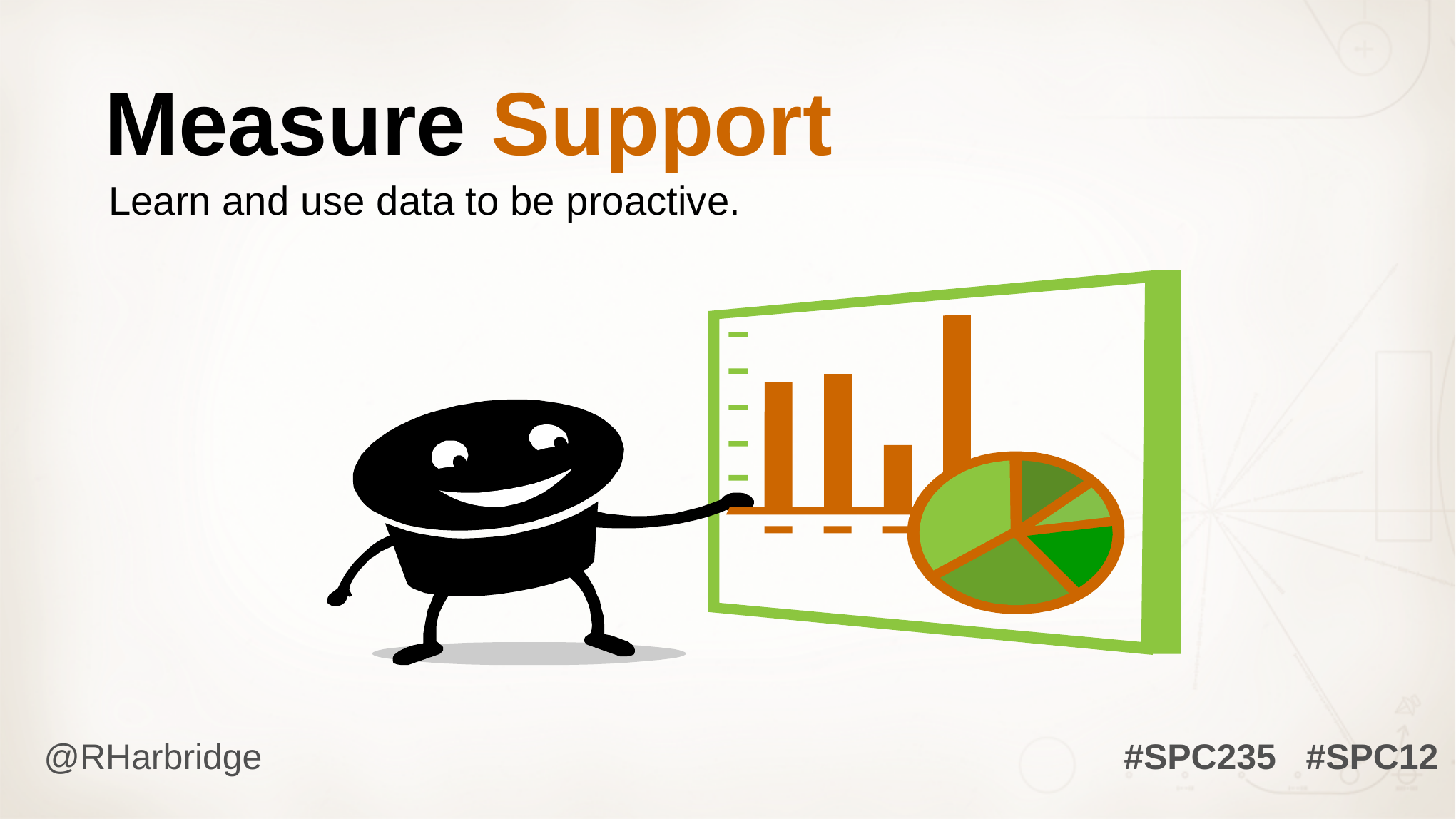

Measure Support
Learn and use data to be proactive.